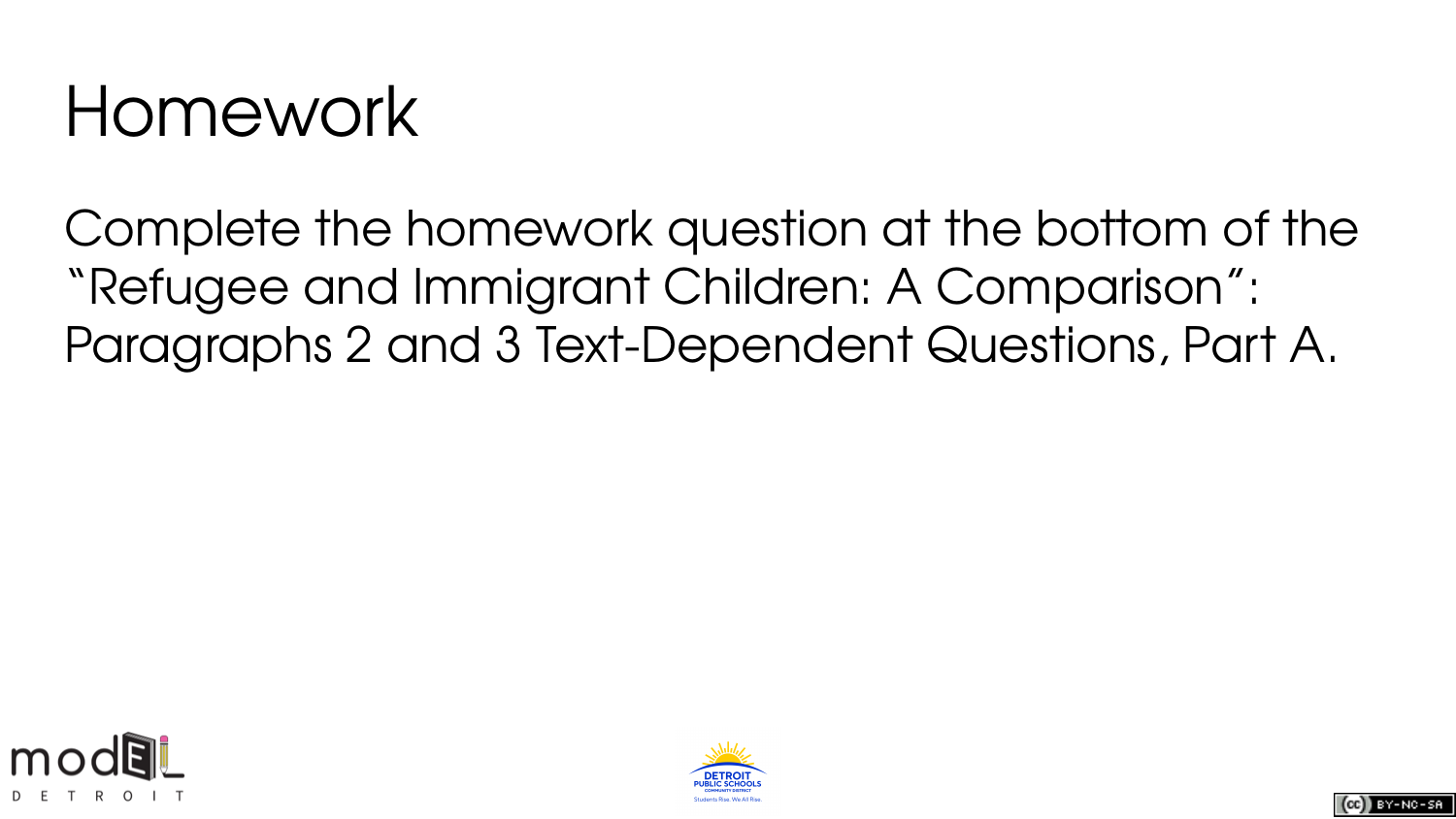

# Homework
Complete the homework question at the bottom of the “Refugee and Immigrant Children: A Comparison”: Paragraphs 2 and 3 Text-Dependent Questions, Part A.